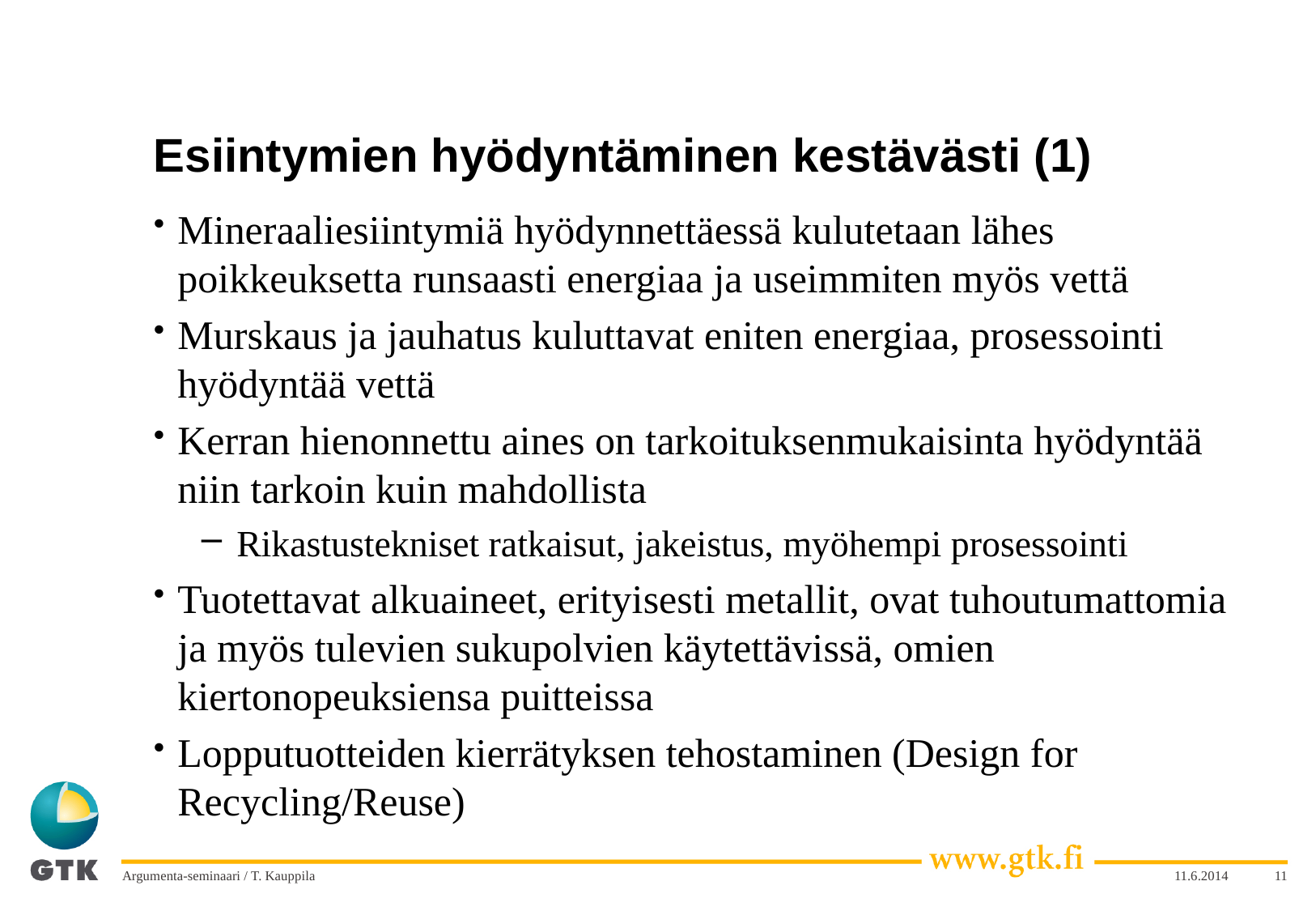

# Esiintymien hyödyntäminen kestävästi (1)
Mineraaliesiintymiä hyödynnettäessä kulutetaan lähes poikkeuksetta runsaasti energiaa ja useimmiten myös vettä
Murskaus ja jauhatus kuluttavat eniten energiaa, prosessointi hyödyntää vettä
Kerran hienonnettu aines on tarkoituksenmukaisinta hyödyntää niin tarkoin kuin mahdollista
Rikastustekniset ratkaisut, jakeistus, myöhempi prosessointi
Tuotettavat alkuaineet, erityisesti metallit, ovat tuhoutumattomia ja myös tulevien sukupolvien käytettävissä, omien kiertonopeuksiensa puitteissa
Lopputuotteiden kierrätyksen tehostaminen (Design for Recycling/Reuse)
Argumenta-seminaari / T. Kauppila
11.6.2014
11